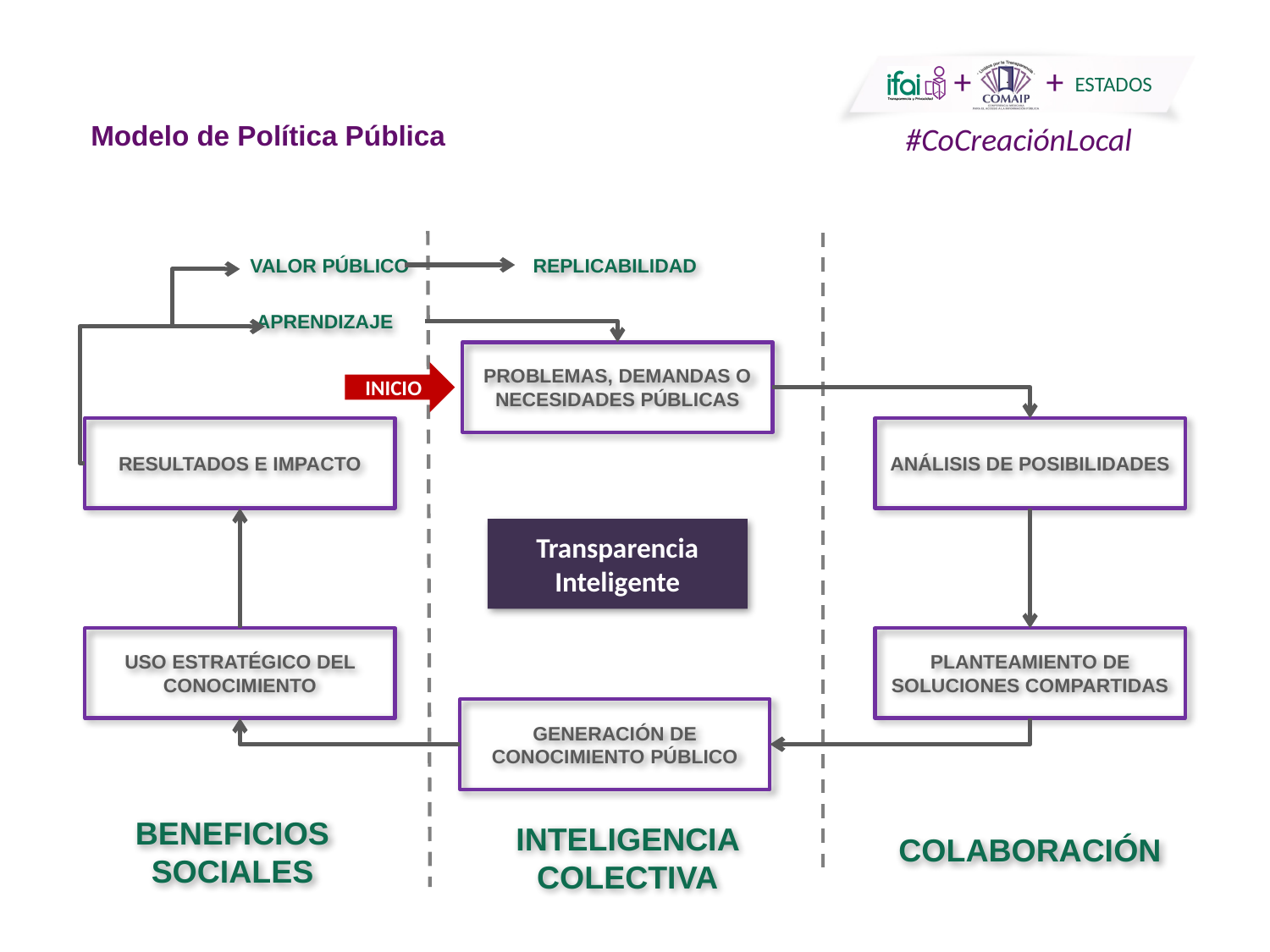

Modelo de Política Pública
REPLICABILIDAD
VALOR PÚBLICO
APRENDIZAJE
PROBLEMAS, DEMANDAS O NECESIDADES PÚBLICAS
INICIO
RESULTADOS E IMPACTO
ANÁLISIS DE POSIBILIDADES
Transparencia Inteligente
USO ESTRATÉGICO DEL CONOCIMIENTO
PLANTEAMIENTO DE SOLUCIONES COMPARTIDAS
GENERACIÓN DE CONOCIMIENTO PÚBLICO
COLABORACIÓN
BENEFICIOS SOCIALES
INTELIGENCIA COLECTIVA